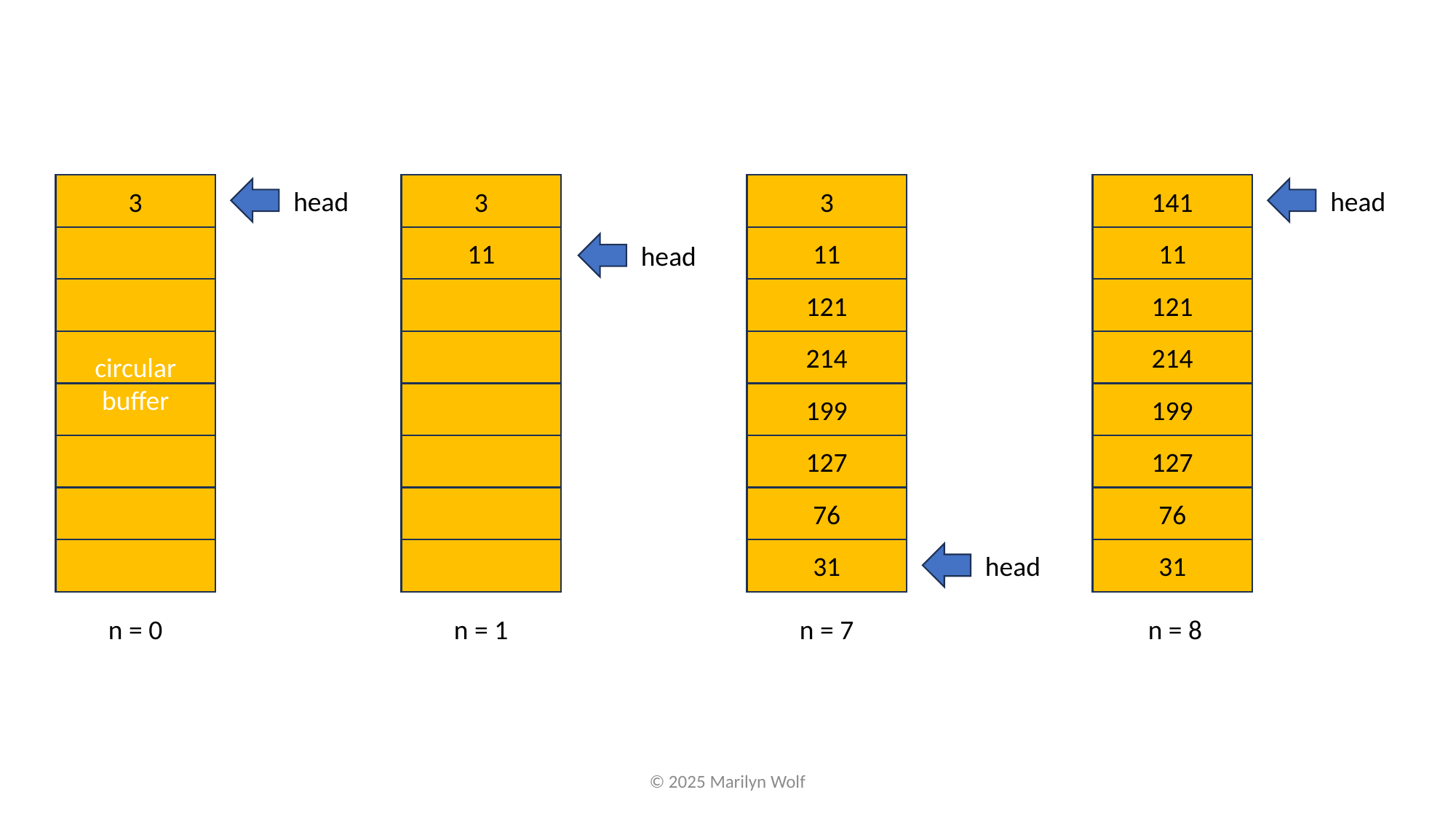

circular buffer
3

3

3

141
head
head

11
11
11
head

121
121

214
214

199
199

127
127

76
76

31
31
head

n = 0
n = 1
n = 7
n = 8
© 2025 Marilyn Wolf